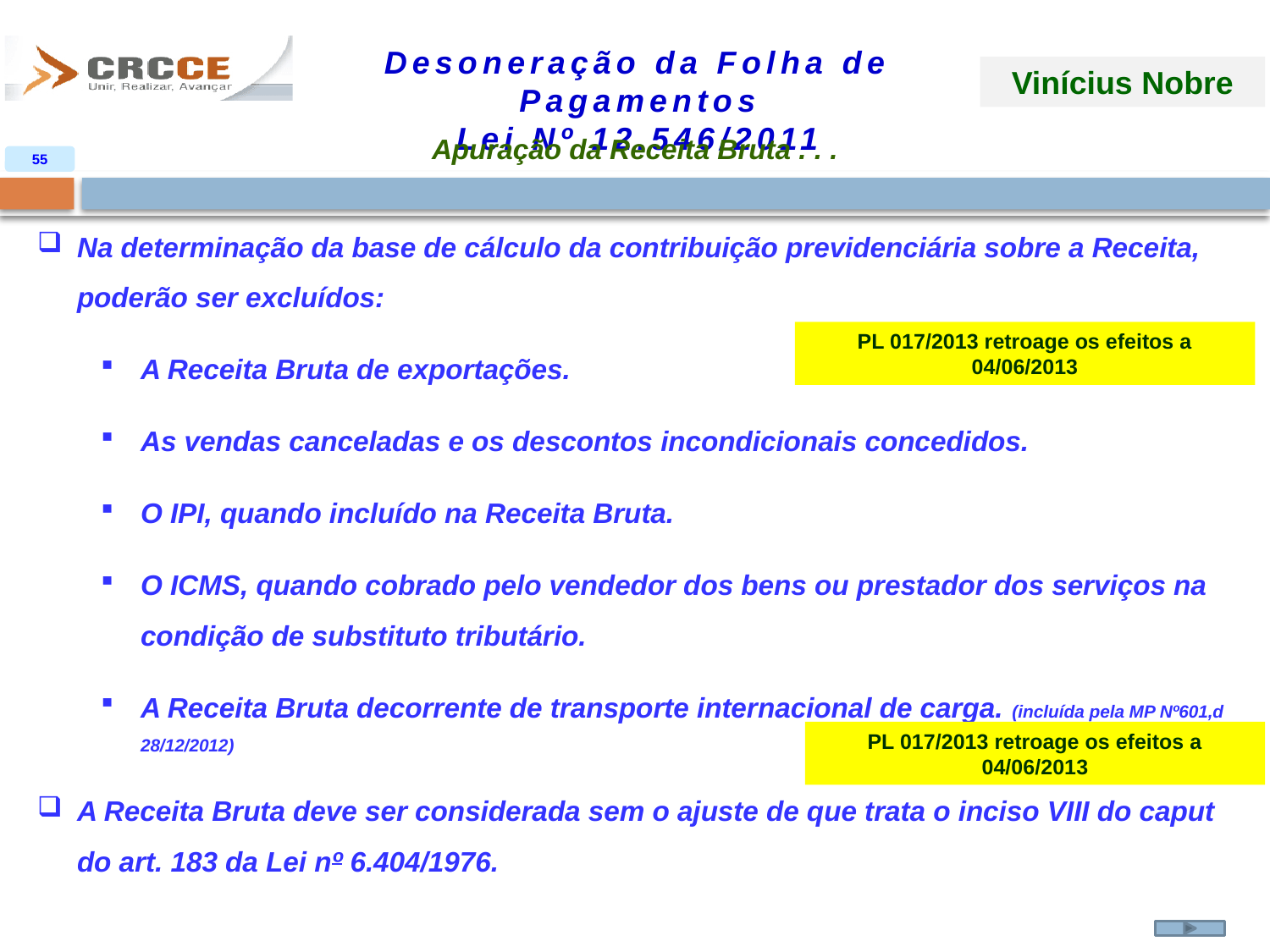

Apuração da Receita Bruta . . .
55
Na determinação da base de cálculo da contribuição previdenciária sobre a Receita, poderão ser excluídos:
A Receita Bruta de exportações.
As vendas canceladas e os descontos incondicionais concedidos.
O IPI, quando incluído na Receita Bruta.
O ICMS, quando cobrado pelo vendedor dos bens ou prestador dos serviços na condição de substituto tributário.
A Receita Bruta decorrente de transporte internacional de carga. (incluída pela MP Nº601,d 28/12/2012)
A Receita Bruta deve ser considerada sem o ajuste de que trata o inciso VIII do caput do art. 183 da Lei nº 6.404/1976.
PL 017/2013 retroage os efeitos a 04/06/2013
PL 017/2013 retroage os efeitos a 04/06/2013
 ,